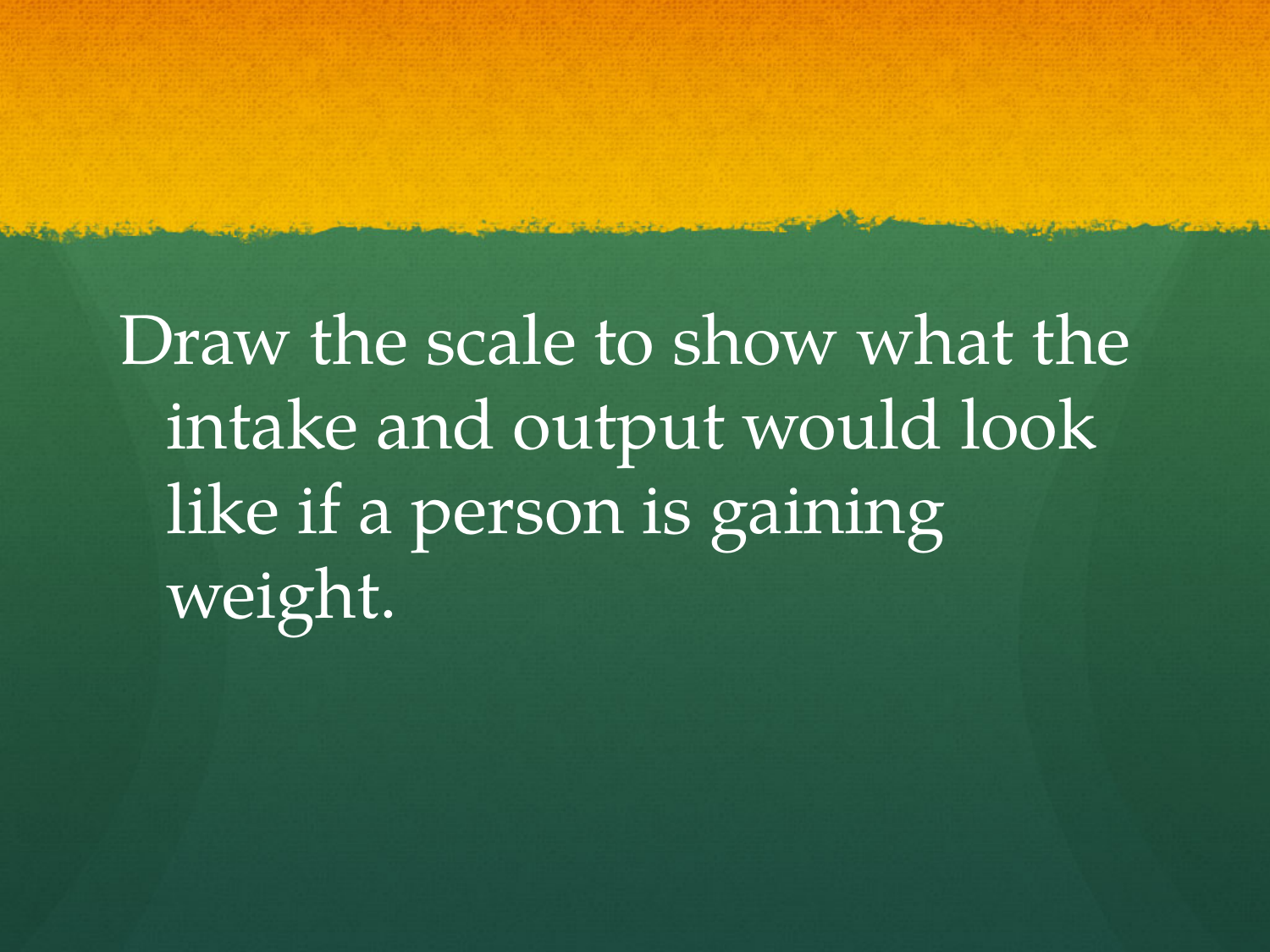

#
Draw the scale to show what the intake and output would look like if a person is gaining weight.